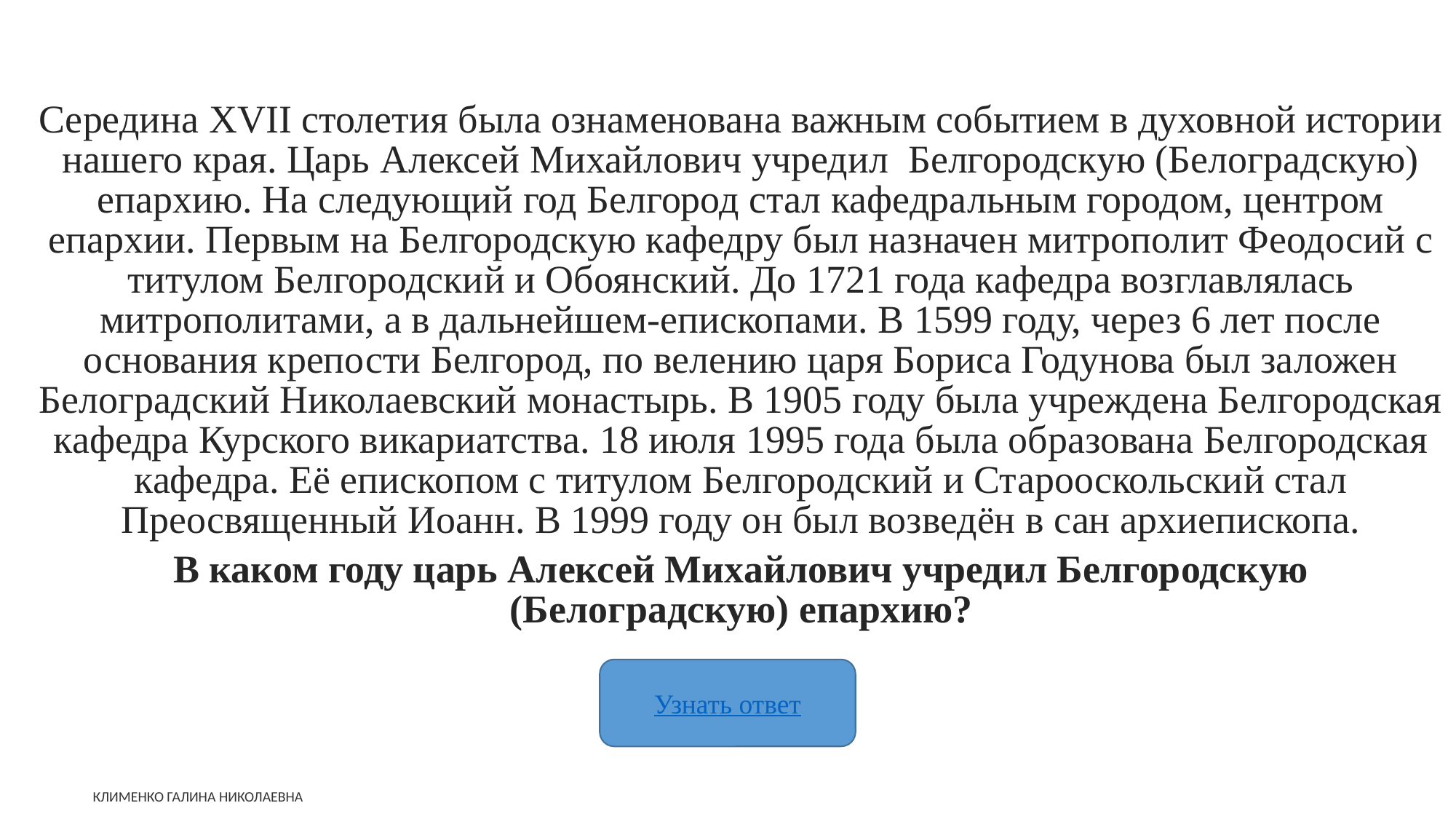

Середина ХVII столетия была ознаменована важным событием в духовной истории нашего края. Царь Алексей Михайлович учредил  Белгородскую (Белоградскую) епархию. На следующий год Белгород стал кафедральным городом, центром епархии. Первым на Белгородскую кафедру был назначен митрополит Феодосий с титулом Белгородский и Обоянский. До 1721 года кафедра возглавлялась митрополитами, а в дальнейшем-епископами. В 1599 году, через 6 лет после основания крепости Белгород, по велению царя Бориса Годунова был заложен Белоградский Николаевский монастырь. В 1905 году была учреждена Белгородская кафедра Курского викариатства. 18 июля 1995 года была образована Белгородская кафедра. Её епископом с титулом Белгородский и Старооскольский стал Преосвященный Иоанн. В 1999 году он был возведён в сан архиепископа.
В каком году царь Алексей Михайлович учредил Белгородскую (Белоградскую) епархию?

Узнать ответ
Клименко Галина Николаевна